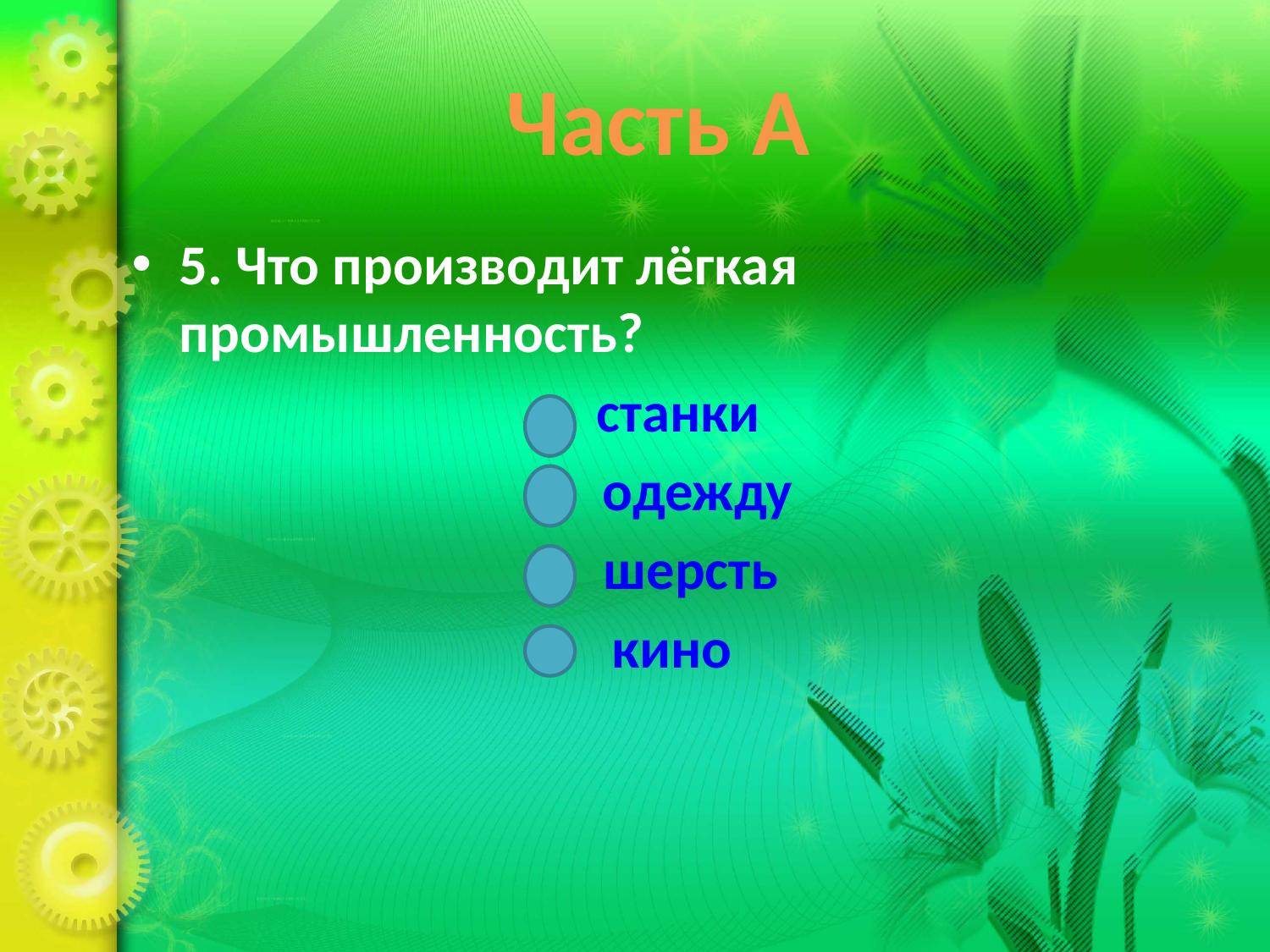

# Часть А
5. Что производит лёгкая промышленность?
 станки
    одежду
   шерсть
кино